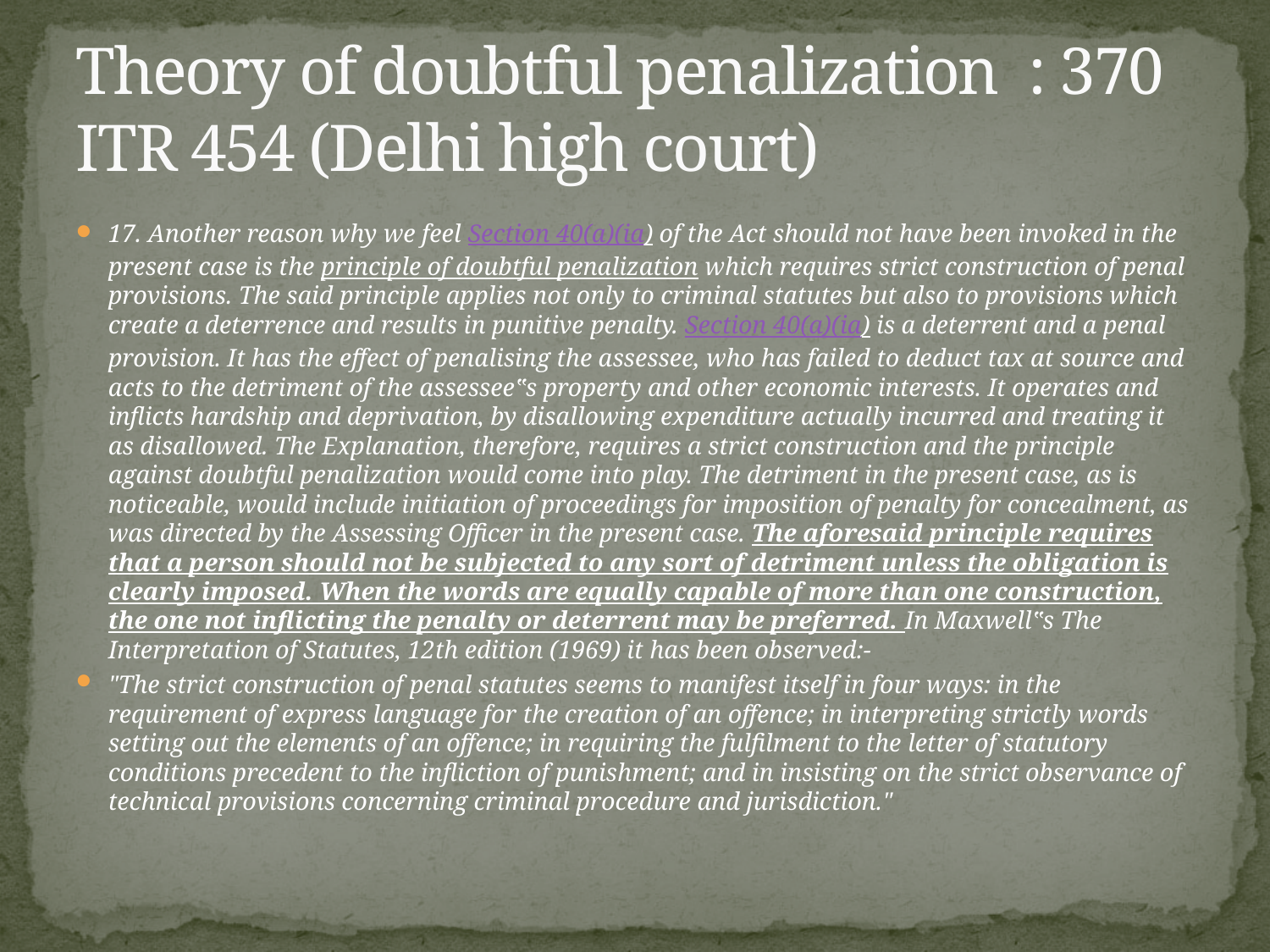

# Theory of doubtful penalization  : 370 ITR 454 (Delhi high court)
17. Another reason why we feel Section 40(a)(ia) of the Act should not have been invoked in the present case is the principle of doubtful penalization which requires strict construction of penal provisions. The said principle applies not only to criminal statutes but also to provisions which create a deterrence and results in punitive penalty. Section 40(a)(ia) is a deterrent and a penal provision. It has the effect of penalising the assessee, who has failed to deduct tax at source and acts to the detriment of the assessee‟s property and other economic interests. It operates and inflicts hardship and deprivation, by disallowing expenditure actually incurred and treating it as disallowed. The Explanation, therefore, requires a strict construction and the principle against doubtful penalization would come into play. The detriment in the present case, as is noticeable, would include initiation of proceedings for imposition of penalty for concealment, as was directed by the Assessing Officer in the present case. The aforesaid principle requires that a person should not be subjected to any sort of detriment unless the obligation is clearly imposed. When the words are equally capable of more than one construction, the one not inflicting the penalty or deterrent may be preferred. In Maxwell‟s The Interpretation of Statutes, 12th edition (1969) it has been observed:-
"The strict construction of penal statutes seems to manifest itself in four ways: in the requirement of express language for the creation of an offence; in interpreting strictly words setting out the elements of an offence; in requiring the fulfilment to the letter of statutory conditions precedent to the infliction of punishment; and in insisting on the strict observance of technical provisions concerning criminal procedure and jurisdiction."